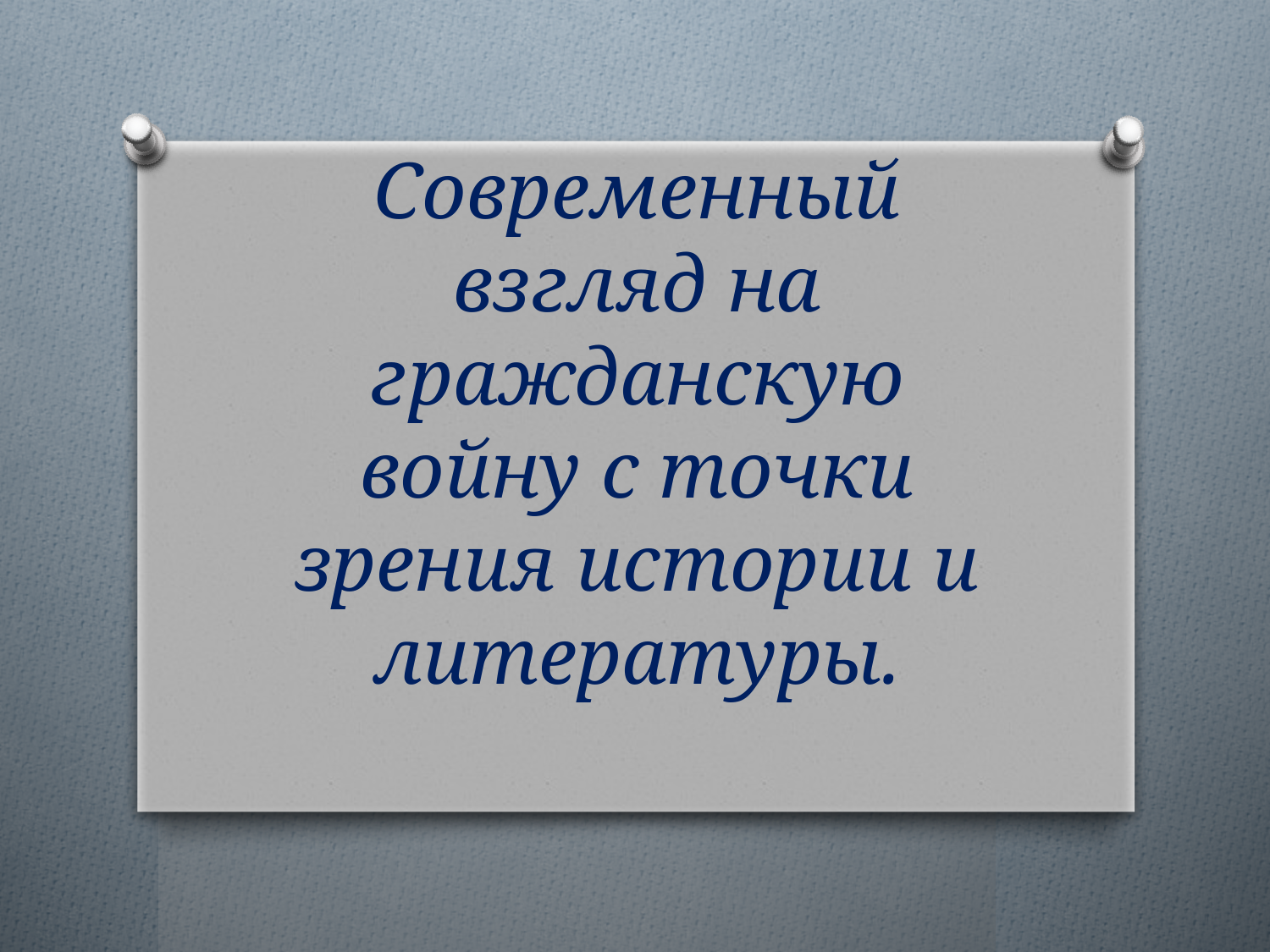

# Современный взгляд на гражданскую войну с точки зрения истории и литературы.